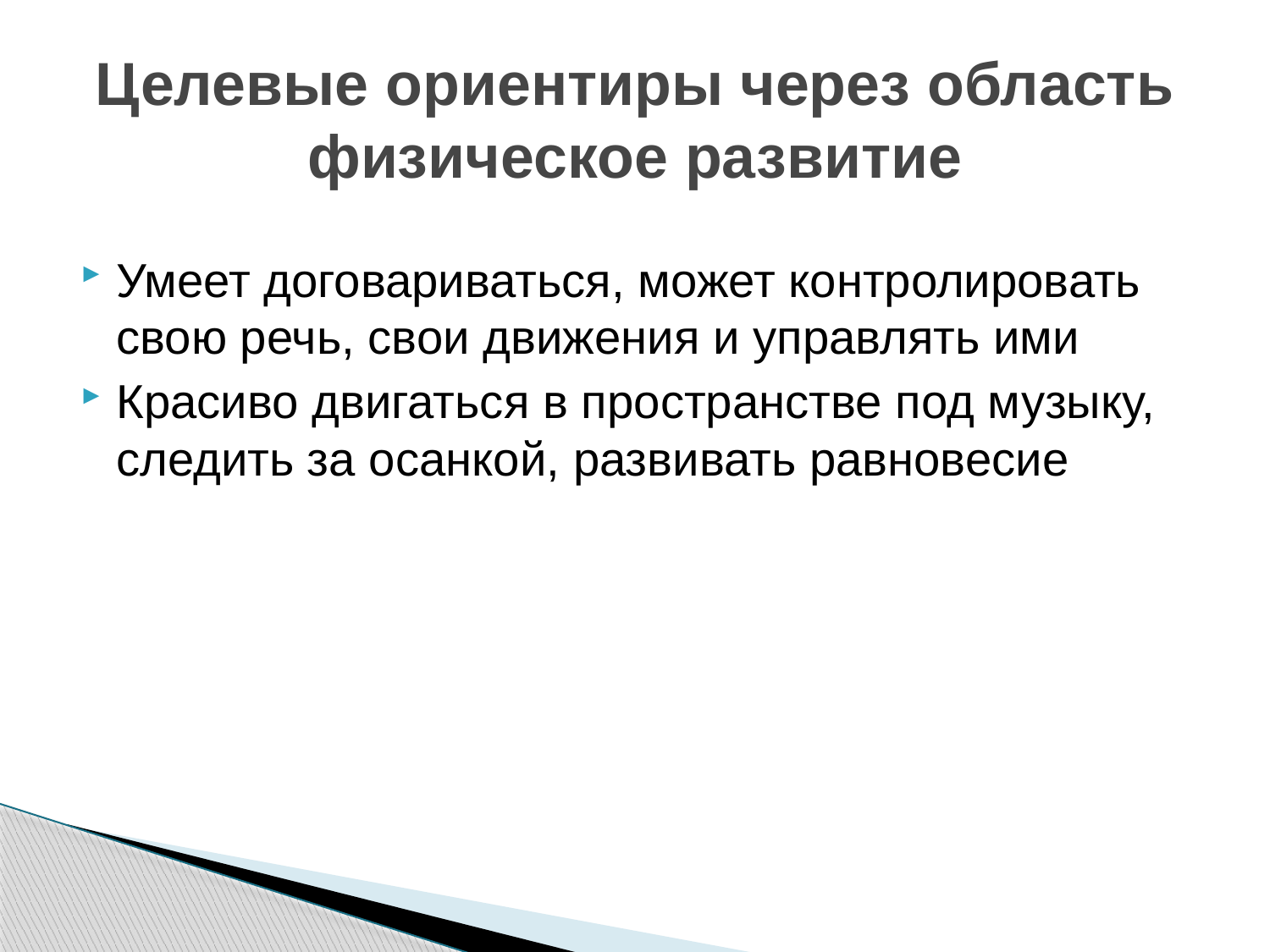

# Целевые ориентиры через область физическое развитие
Умеет договариваться, может контролировать свою речь, свои движения и управлять ими
Красиво двигаться в пространстве под музыку, следить за осанкой, развивать равновесие